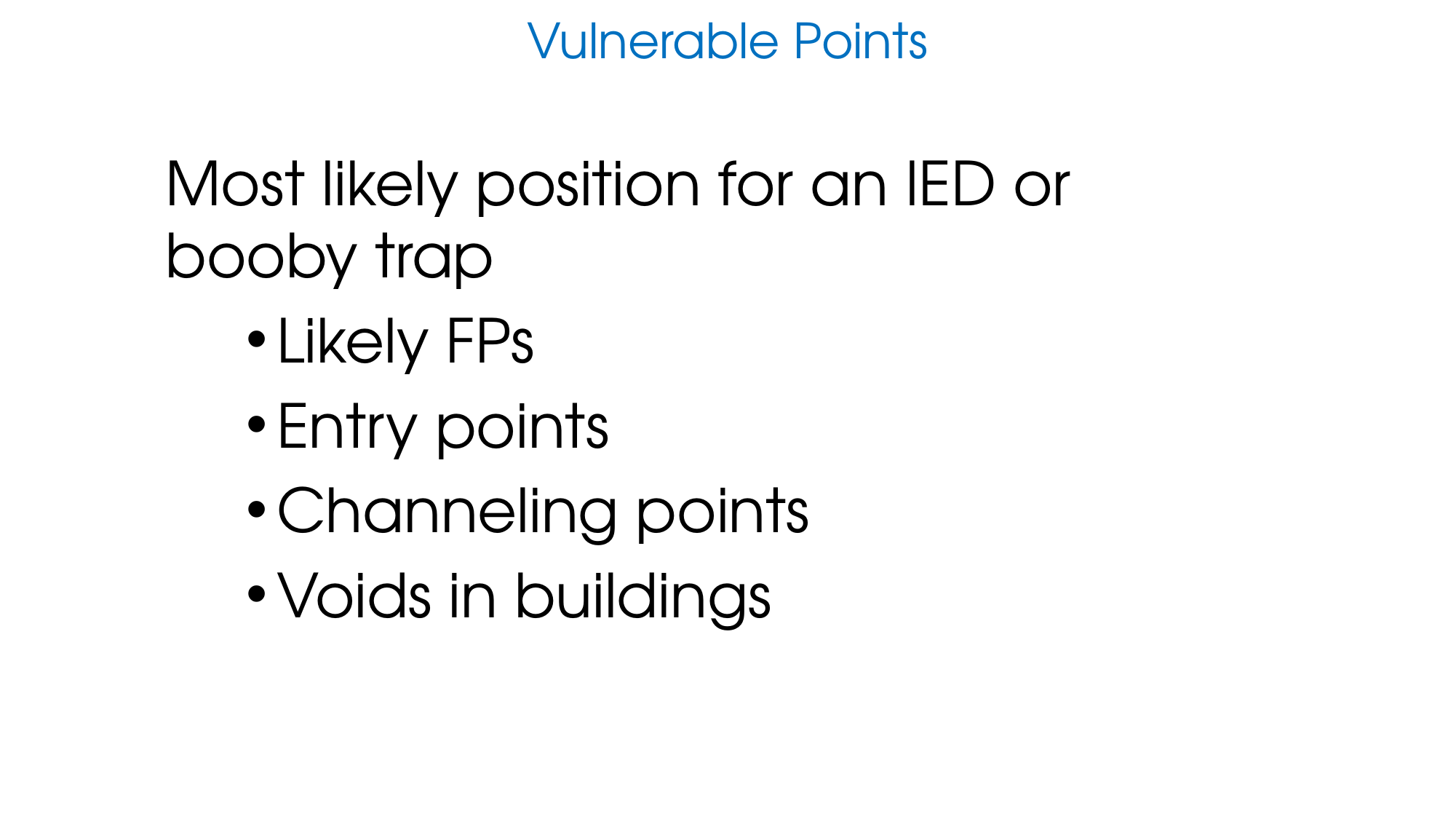

# Vulnerable Points
Most likely position for an IED or booby trap
Likely FPs
Entry points
Channeling points
Voids in buildings